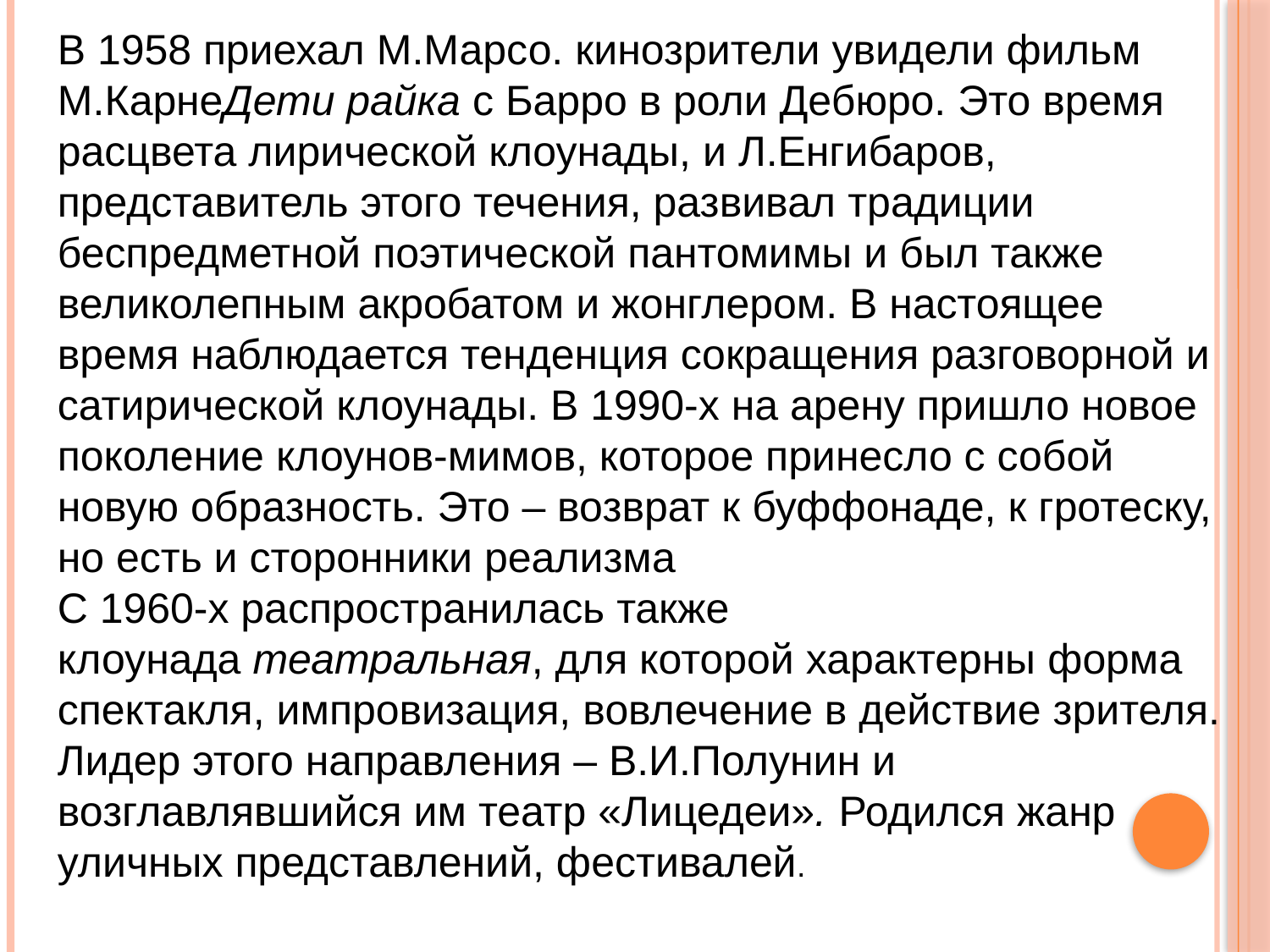

В 1958 приехал М.Марсо. кинозрители увидели фильм М.КарнеДети райка с Барро в роли Дебюро. Это время расцвета лирической клоунады, и Л.Енгибаров, представитель этого течения, развивал традиции беспредметной поэтической пантомимы и был также великолепным акробатом и жонглером. В настоящее время наблюдается тенденция сокращения разговорной и сатирической клоунады. В 1990-х на арену пришло новое поколение клоунов-мимов, которое принесло с собой новую образность. Это – возврат к буффонаде, к гротеску, но есть и сторонники реализма
С 1960-х распространилась также клоунада театральная, для которой характерны форма спектакля, импровизация, вовлечение в действие зрителя. Лидер этого направления – В.И.Полунин и возглавлявшийся им театр «Лицедеи». Родился жанр уличных представлений, фестивалей.